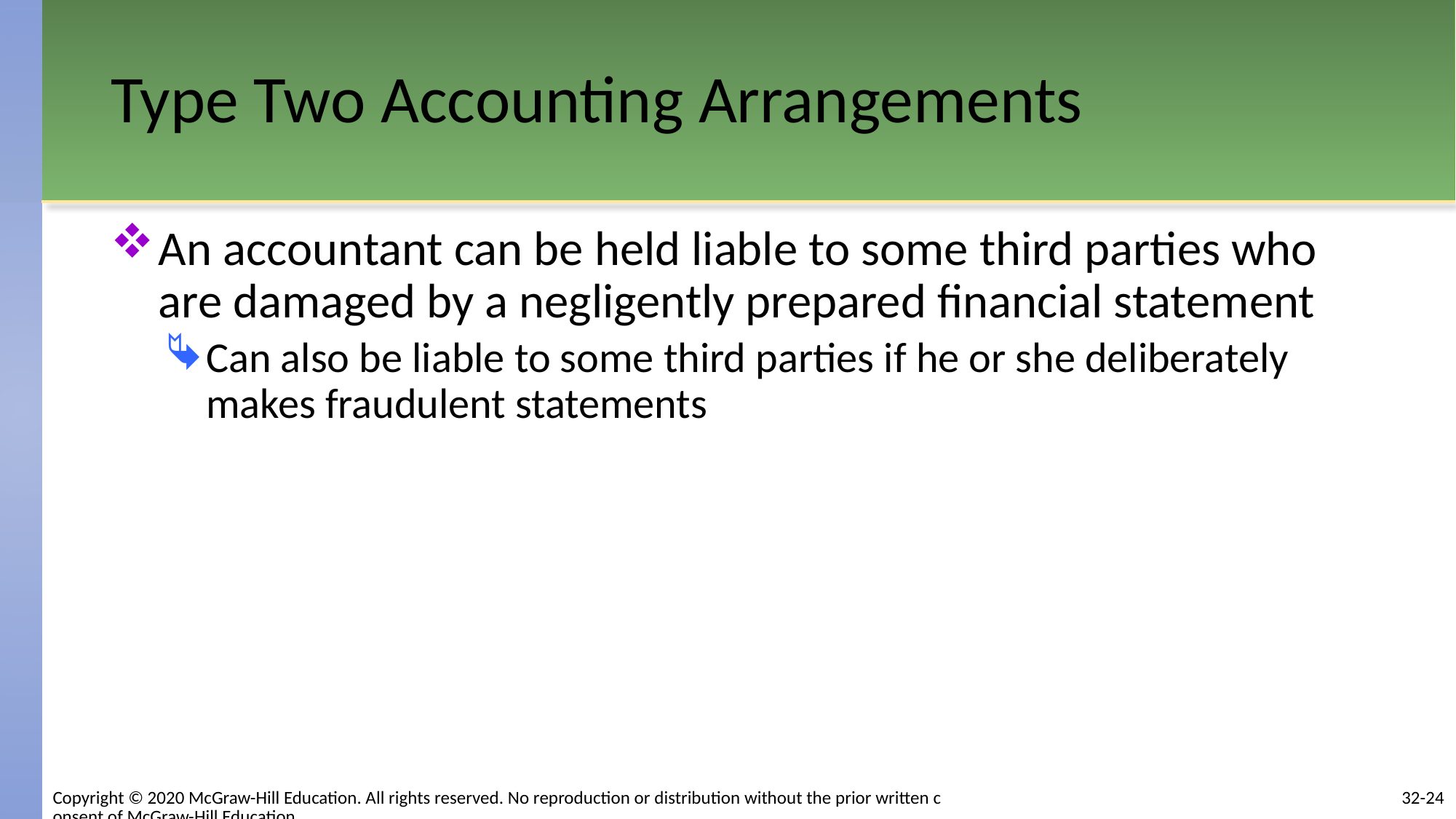

# Type Two Accounting Arrangements
An accountant can be held liable to some third parties who are damaged by a negligently prepared financial statement
Can also be liable to some third parties if he or she deliberately makes fraudulent statements
32-24
Copyright © 2020 McGraw-Hill Education. All rights reserved. No reproduction or distribution without the prior written consent of McGraw-Hill Education.